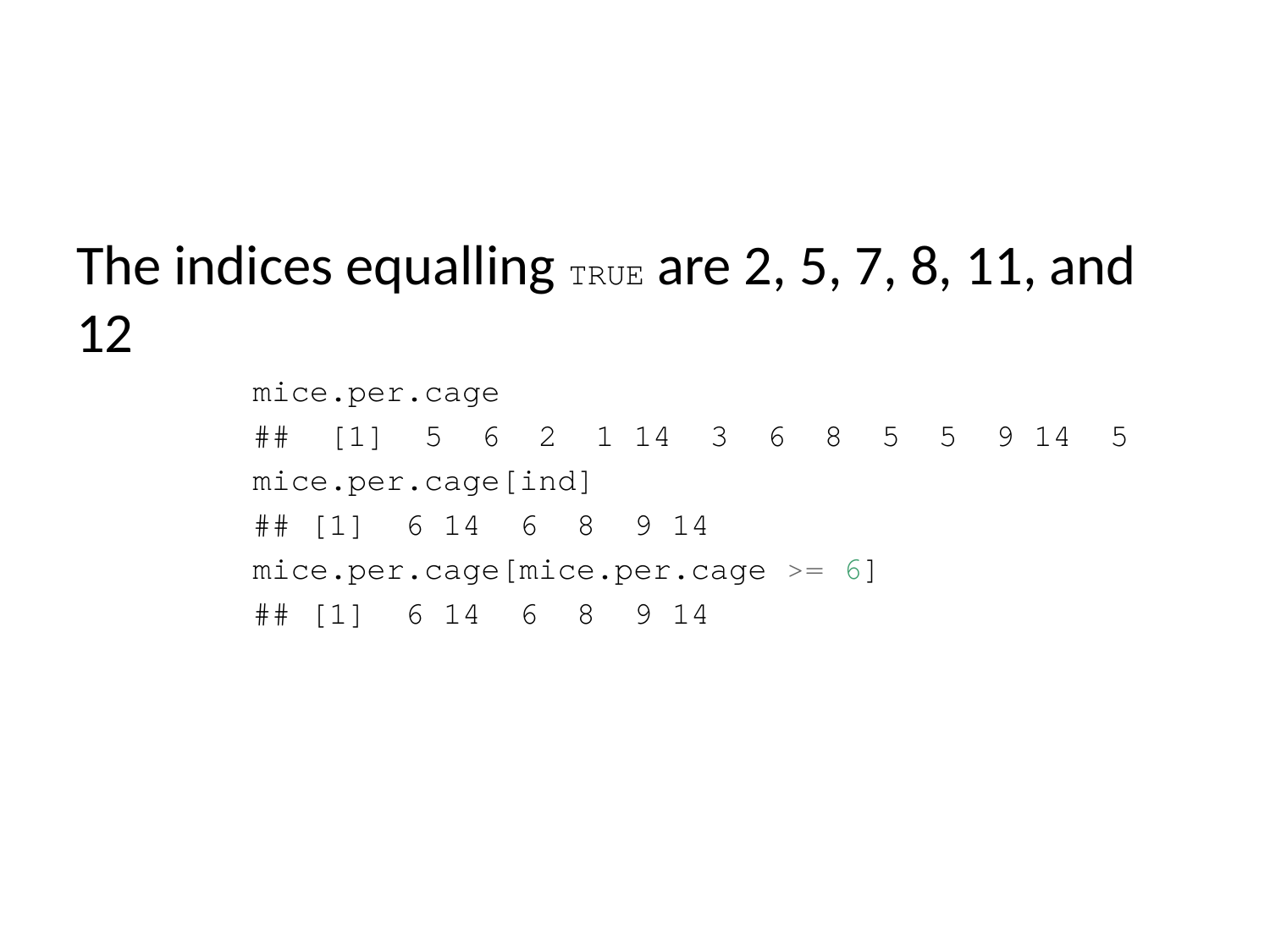

The indices equalling TRUE are 2, 5, 7, 8, 11, and 12
mice.per.cage
##  [1]  5  6  2  1 14  3  6  8  5  5  9 14  5
mice.per.cage[ind]
## [1]  6 14  6  8  9 14
mice.per.cage[mice.per.cage >= 6]
## [1]  6 14  6  8  9 14